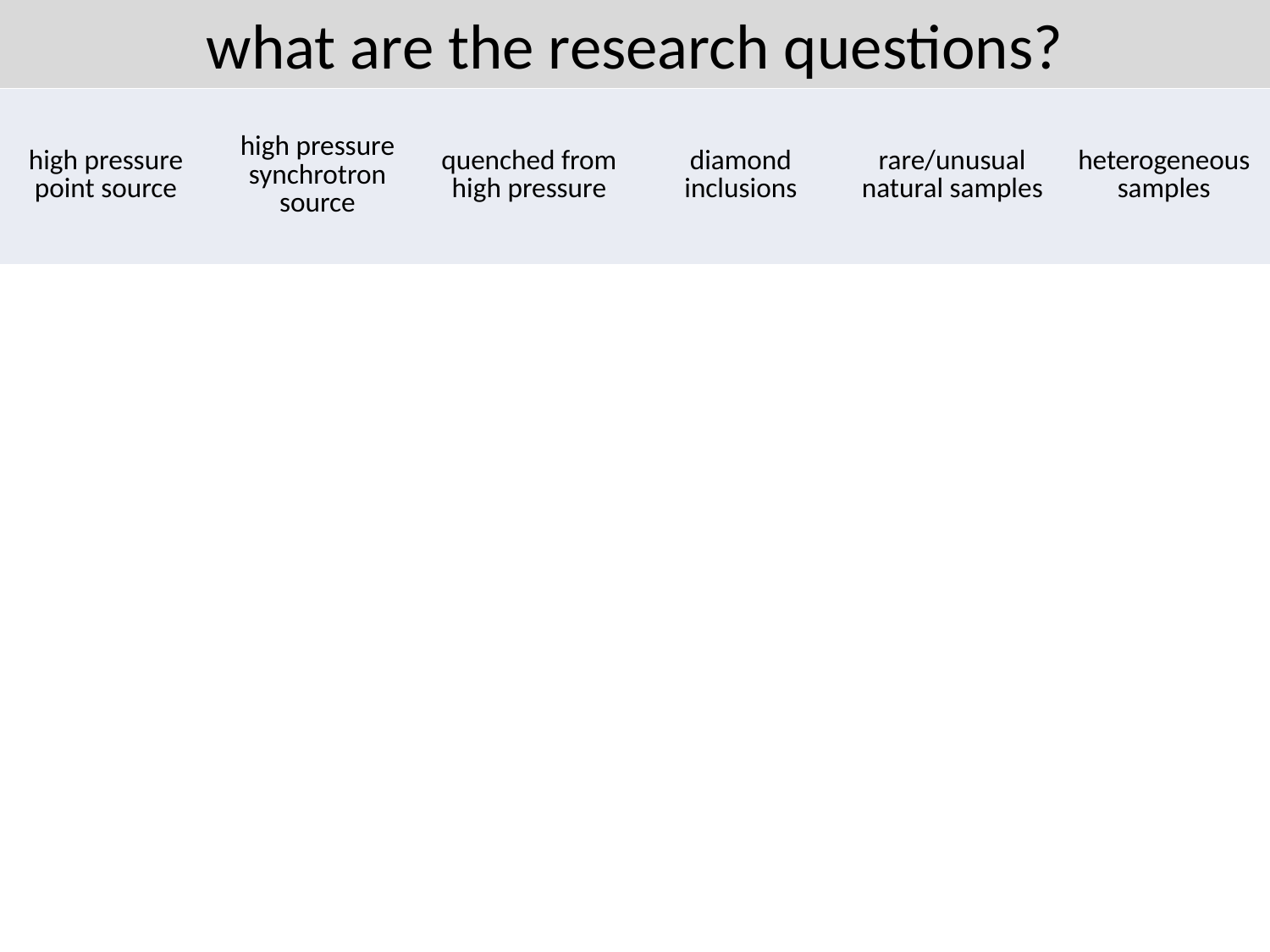

what are the research questions?
| high pressure point source | high pressure synchrotron source | quenched from high pressure | diamond inclusions | rare/unusual natural samples | heterogeneous samples |
| --- | --- | --- | --- | --- | --- |